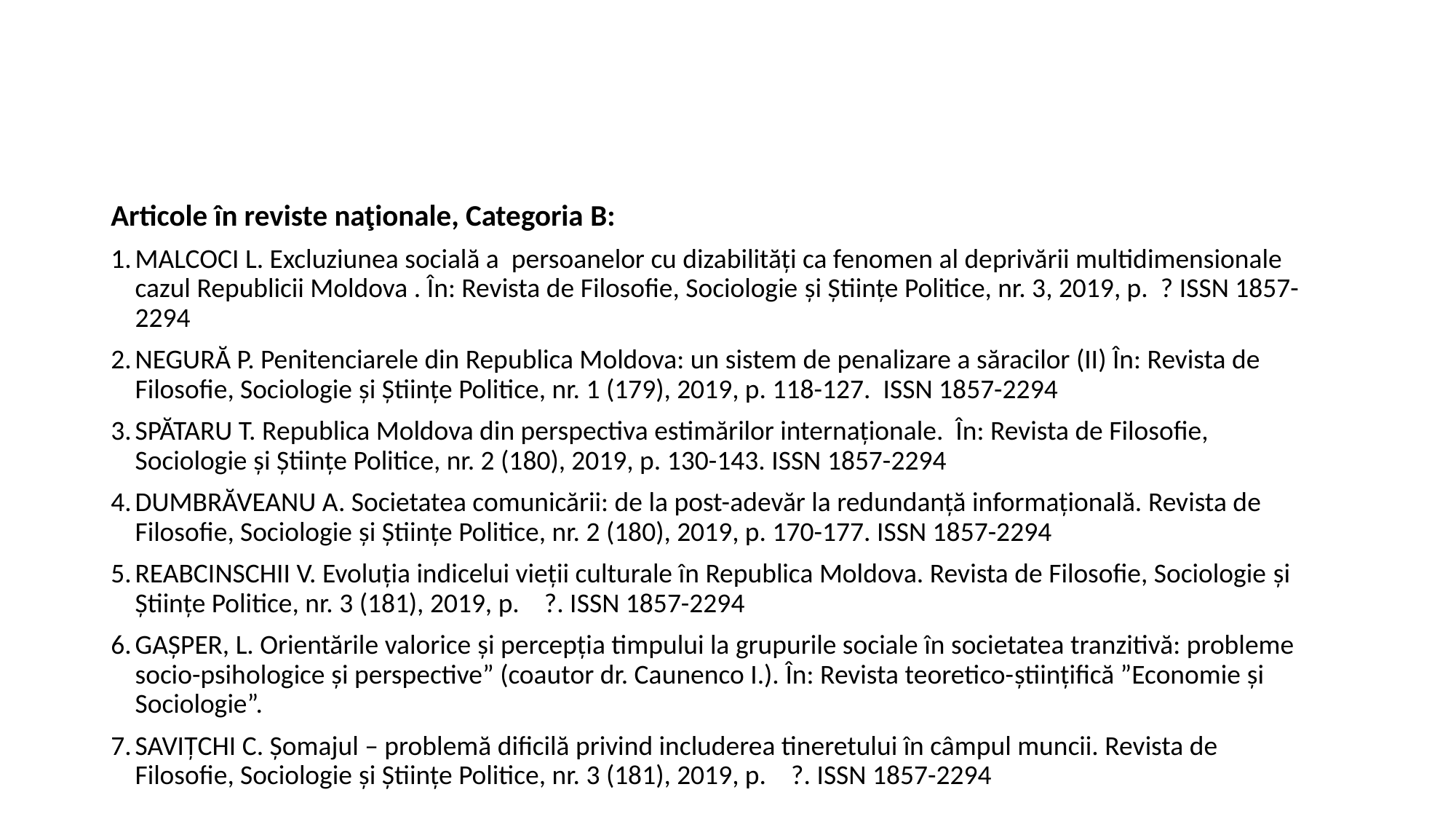

#
Articole în reviste naţionale, Categoria B:
MALCOCI L. Excluziunea socială a  persoanelor cu dizabilități ca fenomen al deprivării multidimensionale cazul Republicii Moldova . În: Revista de Filosofie, Sociologie și Științe Politice, nr. 3, 2019, p.  ? ISSN 1857-2294
NEGURĂ P. Penitenciarele din Republica Moldova: un sistem de penalizare a săracilor (II) În: Revista de Filosofie, Sociologie și Științe Politice, nr. 1 (179), 2019, p. 118-127.  ISSN 1857-2294
SPĂTARU T. Republica Moldova din perspectiva estimărilor internaționale.  În: Revista de Filosofie, Sociologie și Științe Politice, nr. 2 (180), 2019, p. 130-143. ISSN 1857-2294
DUMBRĂVEANU A. Societatea comunicării: de la post-adevăr la redundanță informațională. Revista de Filosofie, Sociologie și Științe Politice, nr. 2 (180), 2019, p. 170-177. ISSN 1857-2294
REABCINSCHII V. Evoluția indicelui vieții culturale în Republica Moldova. Revista de Filosofie, Sociologie și Științe Politice, nr. 3 (181), 2019, p.    ?. ISSN 1857-2294
GAȘPER, L. Orientările valorice și percepția timpului la grupurile sociale în societatea tranzitivă: probleme socio-psihologice și perspective” (coautor dr. Caunenco I.). În: Revista teoretico-științifică ”Economie și Sociologie”.
SAVIȚCHI C. Șomajul – problemă dificilă privind includerea tineretului în câmpul muncii. Revista de Filosofie, Sociologie și Științe Politice, nr. 3 (181), 2019, p.    ?. ISSN 1857-2294